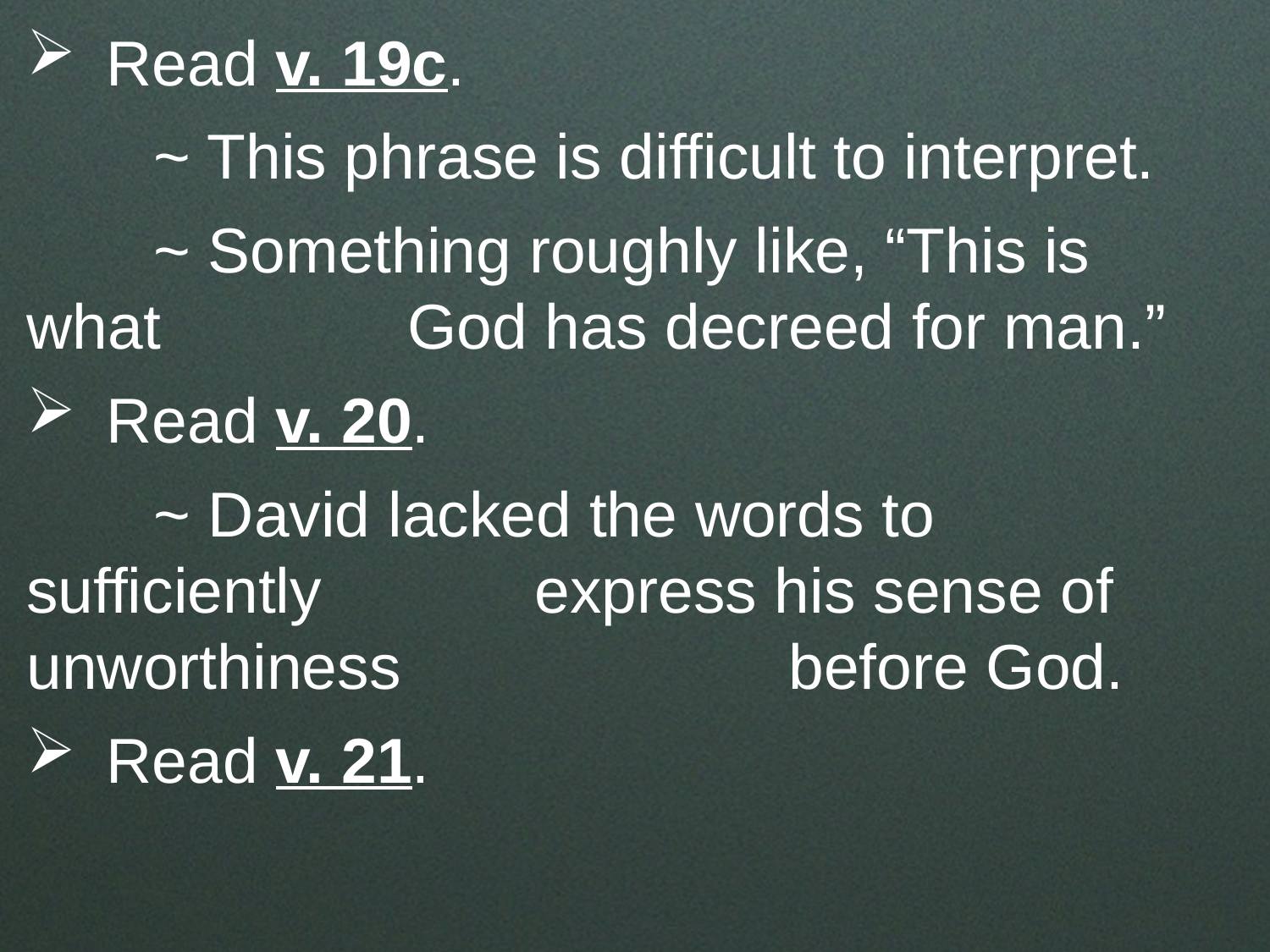

Read v. 19c.
	~ This phrase is difficult to interpret.
	~ Something roughly like, “This is what 		God has decreed for man.”
Read v. 20.
	~ David lacked the words to sufficiently 		express his sense of unworthiness 			before God.
Read v. 21.